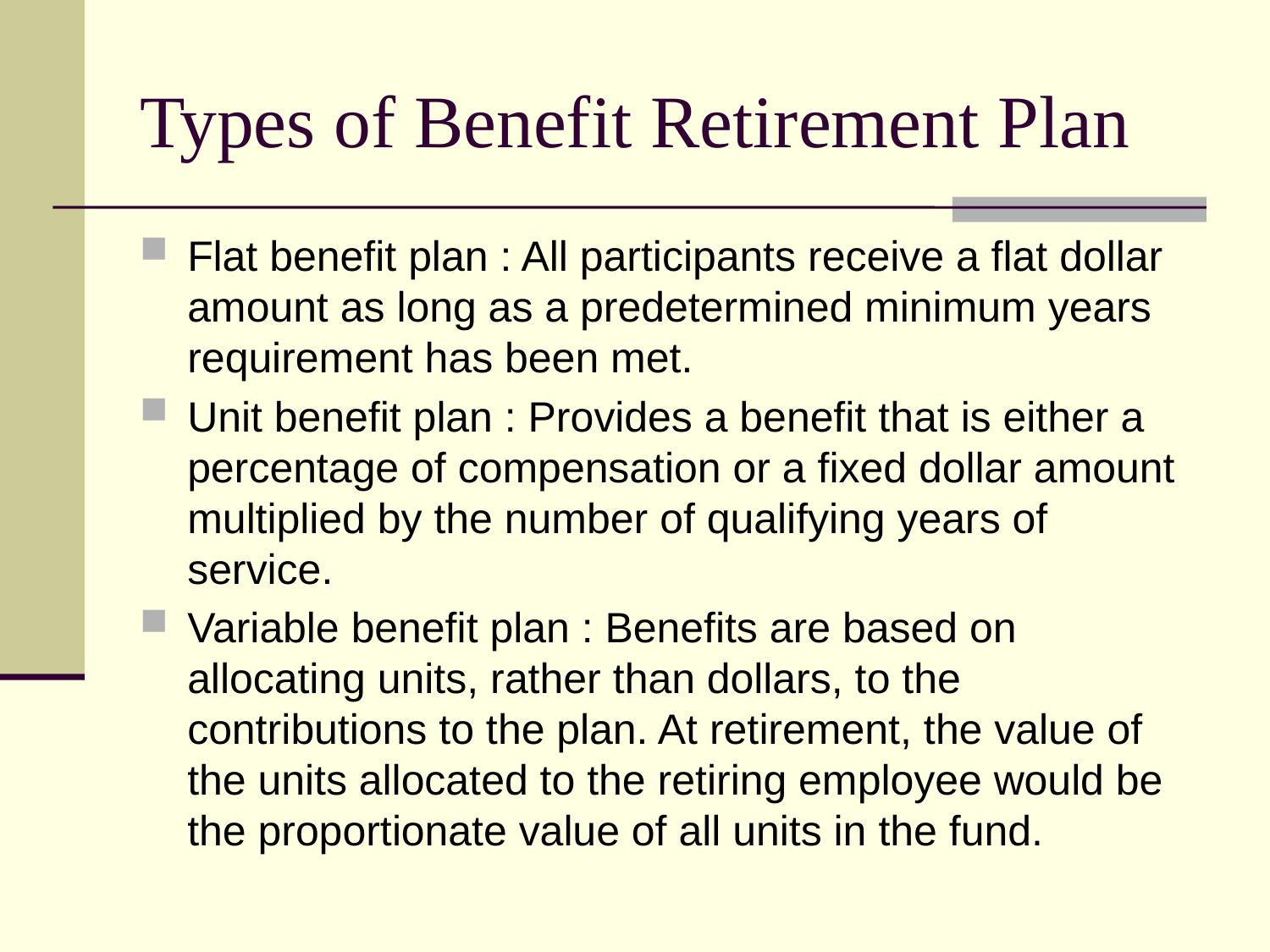

# Types of Benefit Retirement Plan
Flat benefit plan : All participants receive a flat dollar amount as long as a predetermined minimum years requirement has been met.
Unit benefit plan : Provides a benefit that is either a percentage of compensation or a fixed dollar amount multiplied by the number of qualifying years of service.
Variable benefit plan : Benefits are based on allocating units, rather than dollars, to the contributions to the plan. At retirement, the value of the units allocated to the retiring employee would be the proportionate value of all units in the fund.